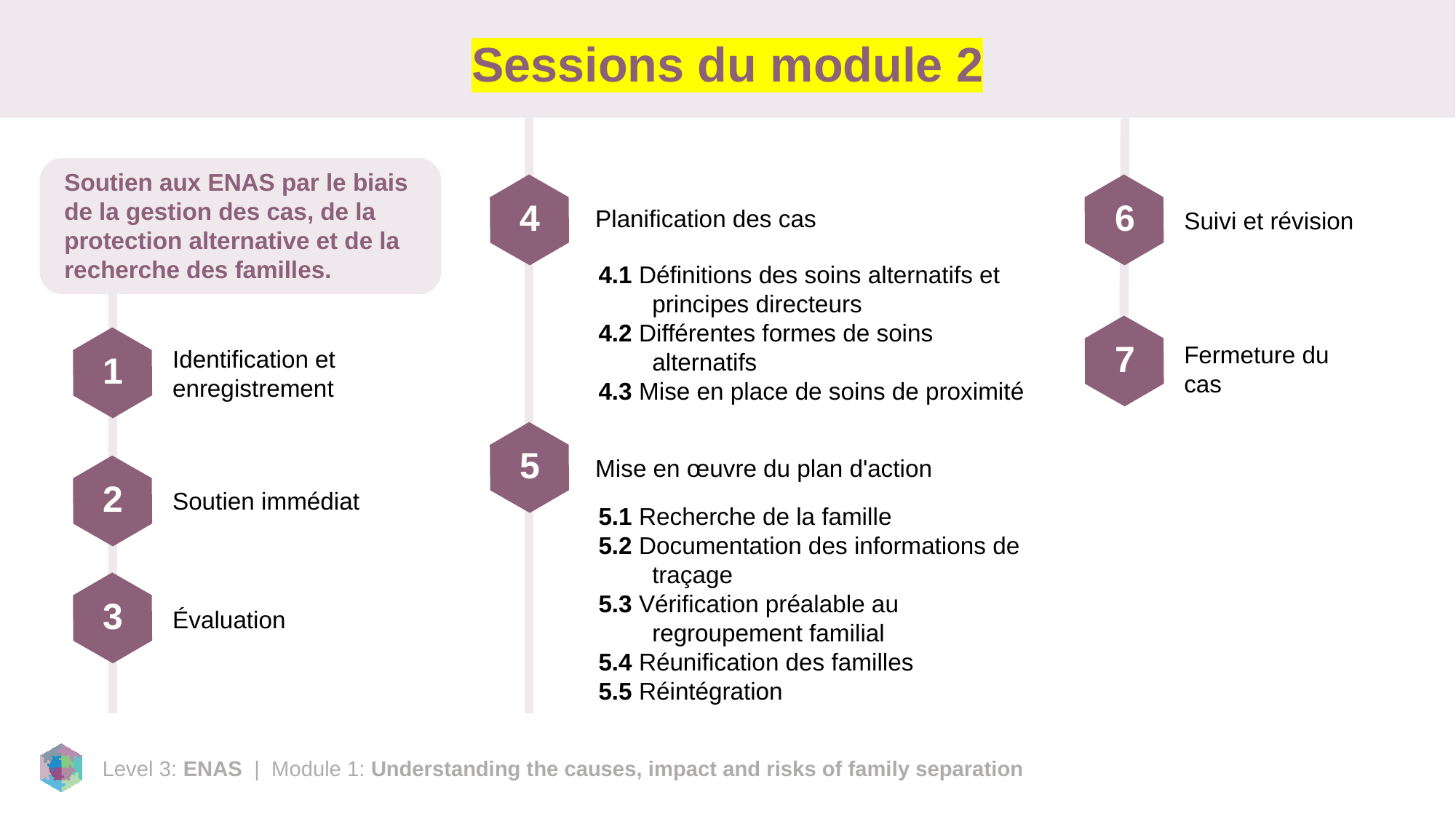

# Sessions du module 2

Soutien aux ENAS par le biais de la gestion des cas, de la protection alternative et de la recherche des familles.

Suivi et révision
4
6
Planification des cas
4.1 Définitions des soins alternatifs et principes directeurs
4.2 Différentes formes de soins alternatifs
4.3 Mise en place de soins de proximité

7
Fermeture du cas

Identification et enregistrement
1

5
Mise en œuvre du plan d'action

Soutien immédiat
2
5.1 Recherche de la famille
5.2 Documentation des informations de traçage
5.3 Vérification préalable au regroupement familial
5.4 Réunification des familles
5.5 Réintégration

3
Évaluation